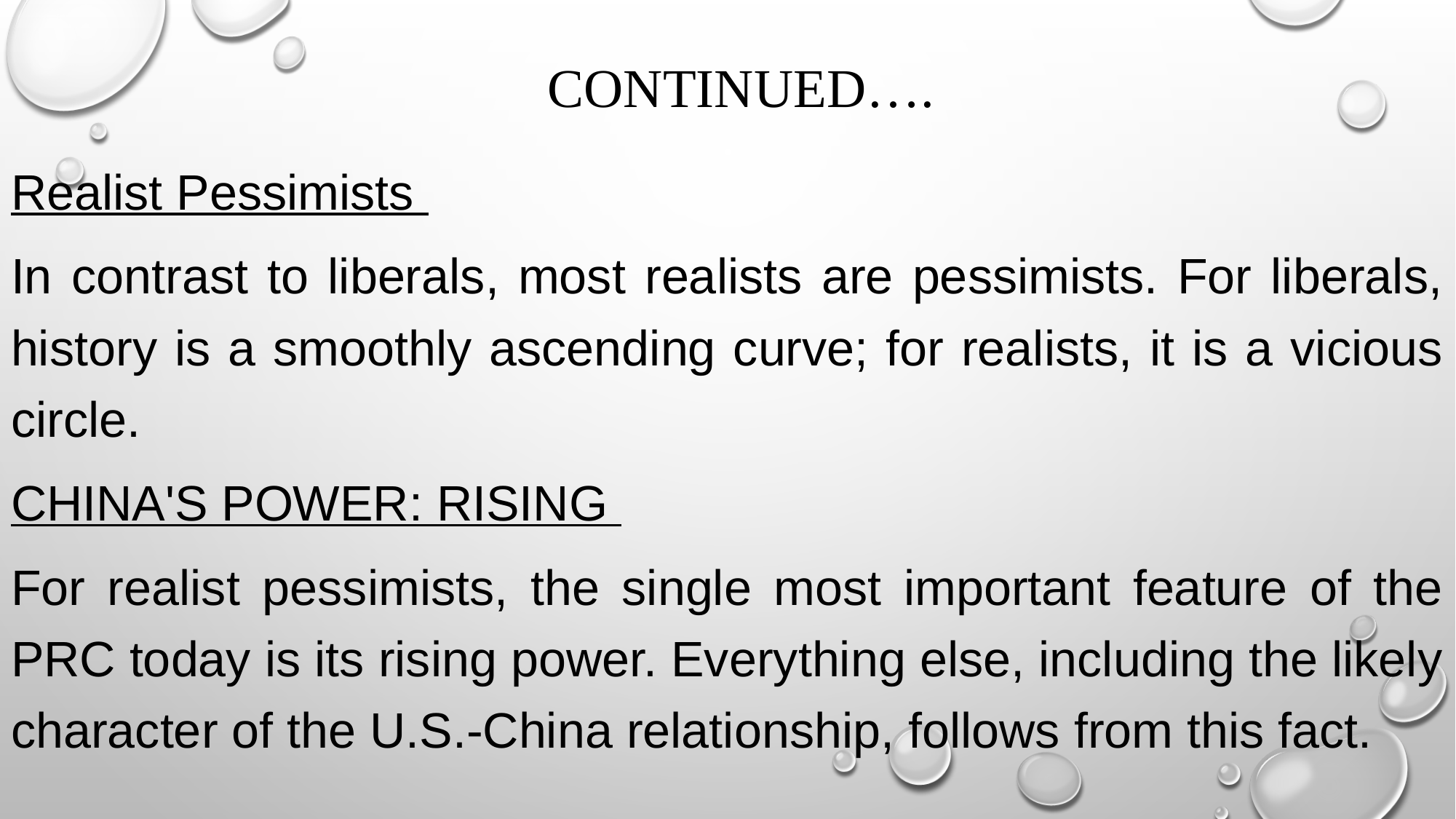

# continued….
Realist Pessimists
In contrast to liberals, most realists are pessimists. For liberals, history is a smoothly ascending curve; for realists, it is a vicious circle.
CHINA'S POWER: RISING
For realist pessimists, the single most important feature of the PRC today is its rising power. Everything else, including the likely character of the U.S.-China relationship, follows from this fact.